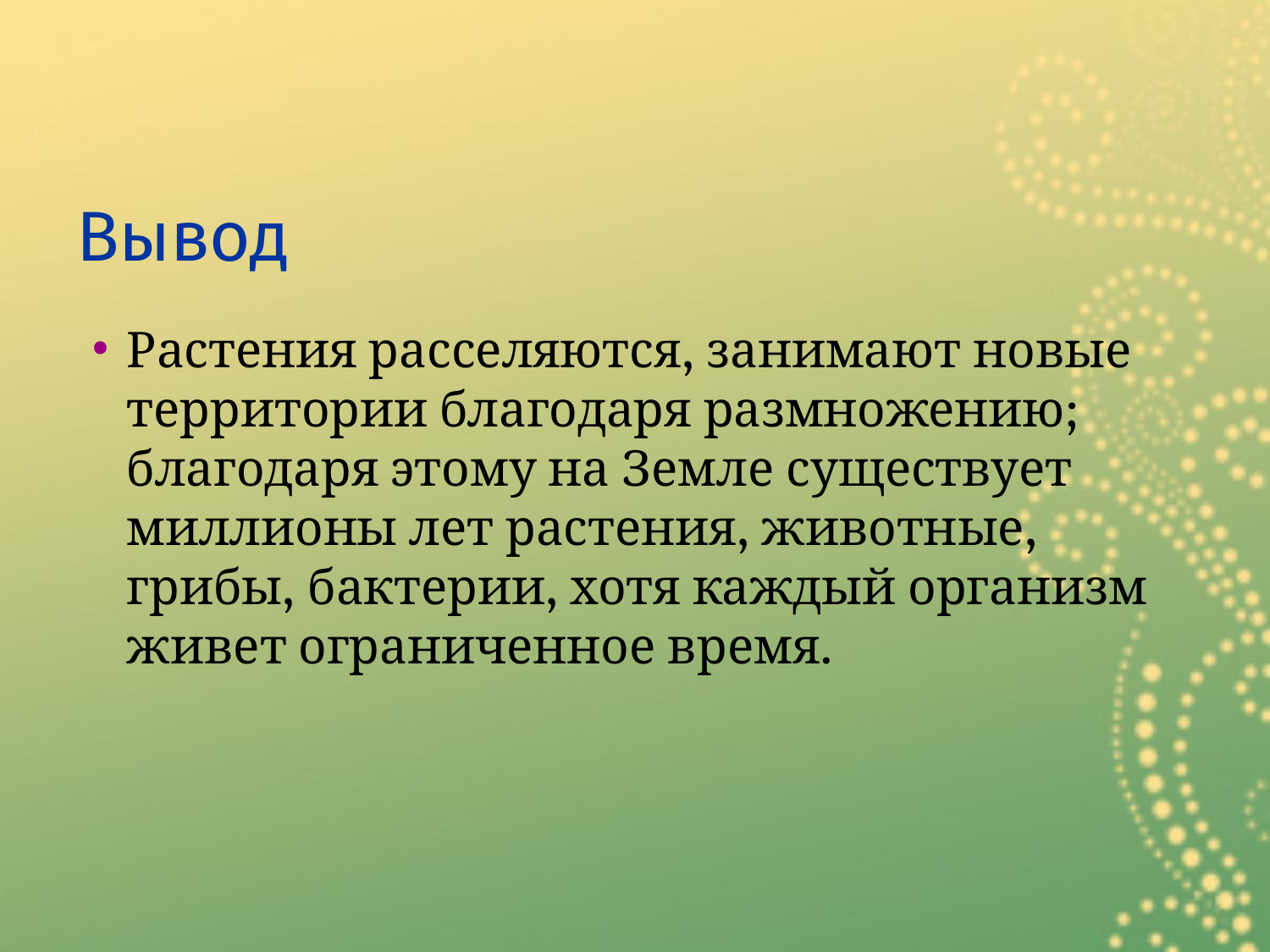

# Вывод
Растения расселяются, занимают новые территории благодаря размножению; благодаря этому на Земле существует миллионы лет растения, животные, грибы, бактерии, хотя каждый организм живет ограниченное время.